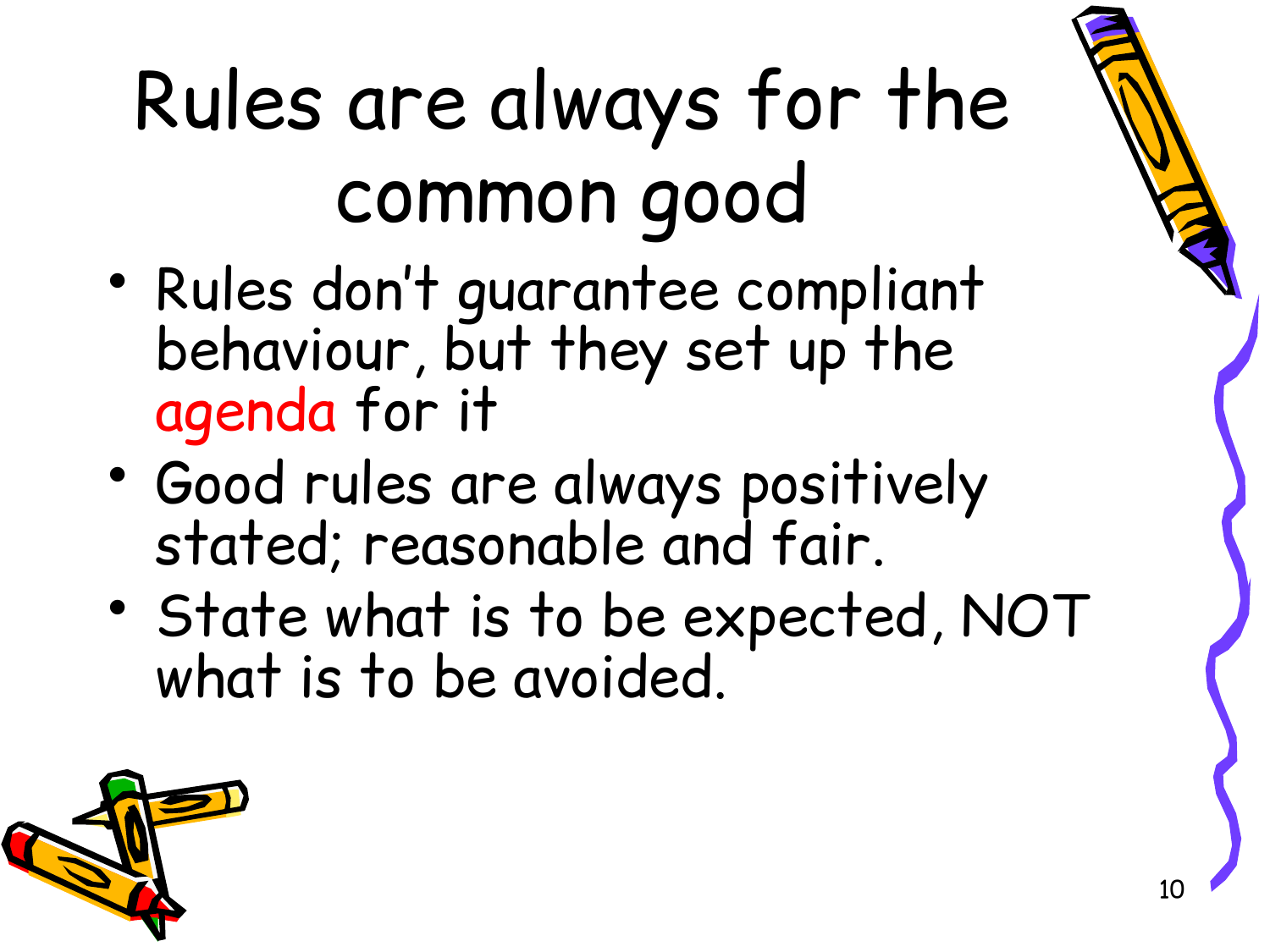

# Rules are always for the common good
Rules don’t guarantee compliant behaviour, but they set up the agenda for it
Good rules are always positively stated; reasonable and fair.
State what is to be expected, NOT what is to be avoided.
10